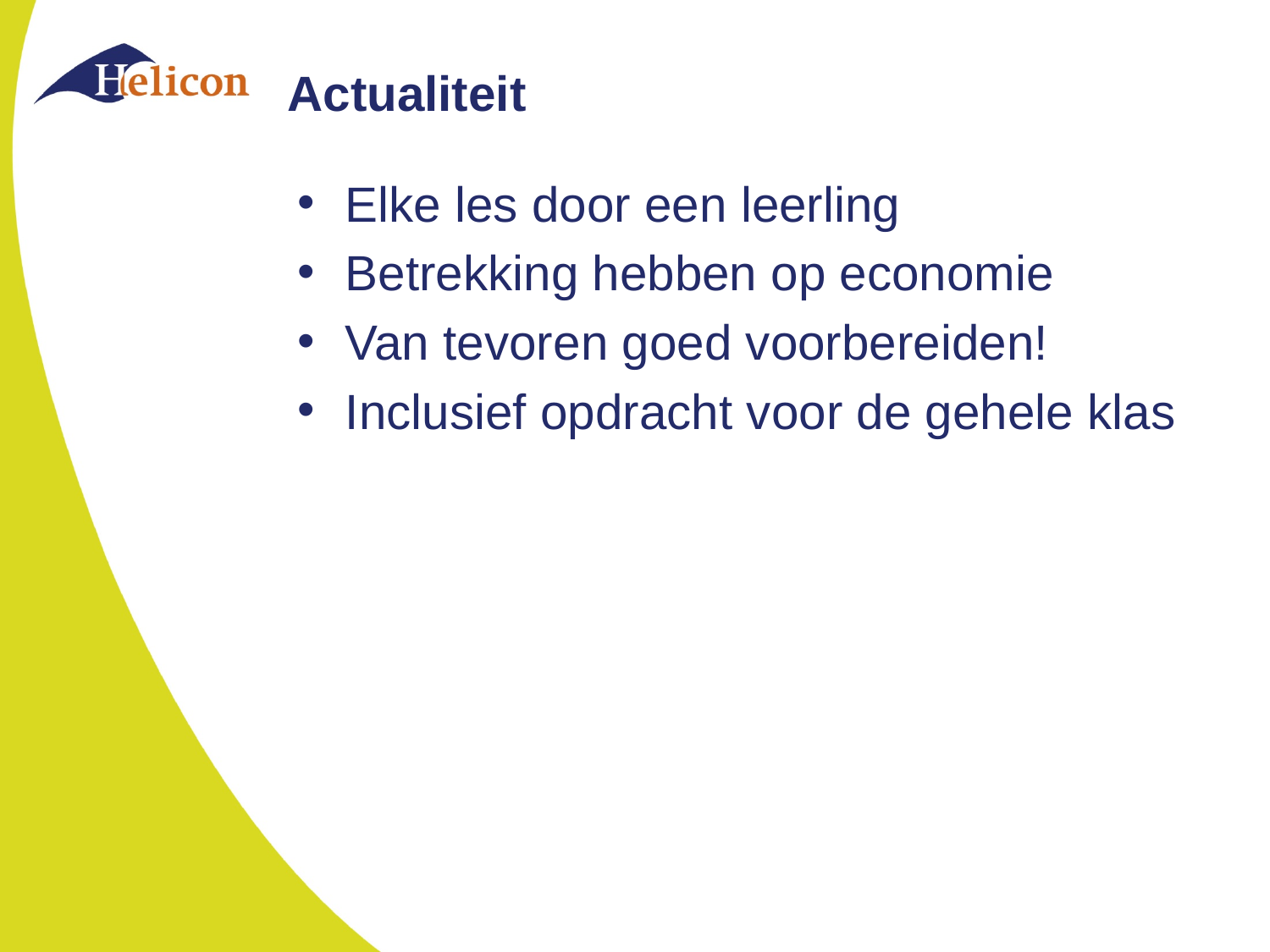

# Actualiteit
Elke les door een leerling
Betrekking hebben op economie
Van tevoren goed voorbereiden!
Inclusief opdracht voor de gehele klas